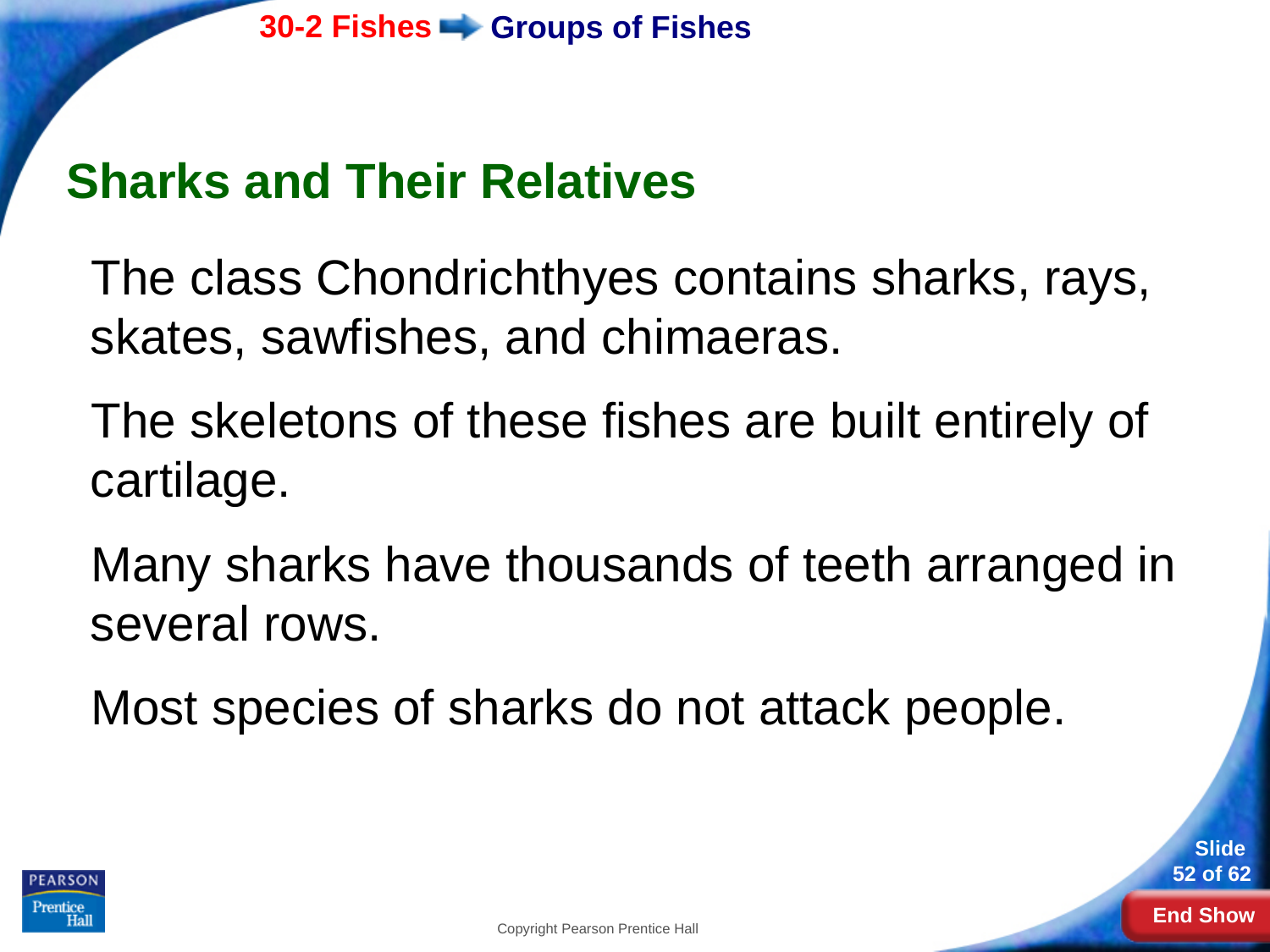

# Groups of Fishes
Sharks and Their Relatives
The class Chondrichthyes contains sharks, rays, skates, sawfishes, and chimaeras.
The skeletons of these fishes are built entirely of cartilage.
Many sharks have thousands of teeth arranged in several rows.
Most species of sharks do not attack people.
Copyright Pearson Prentice Hall